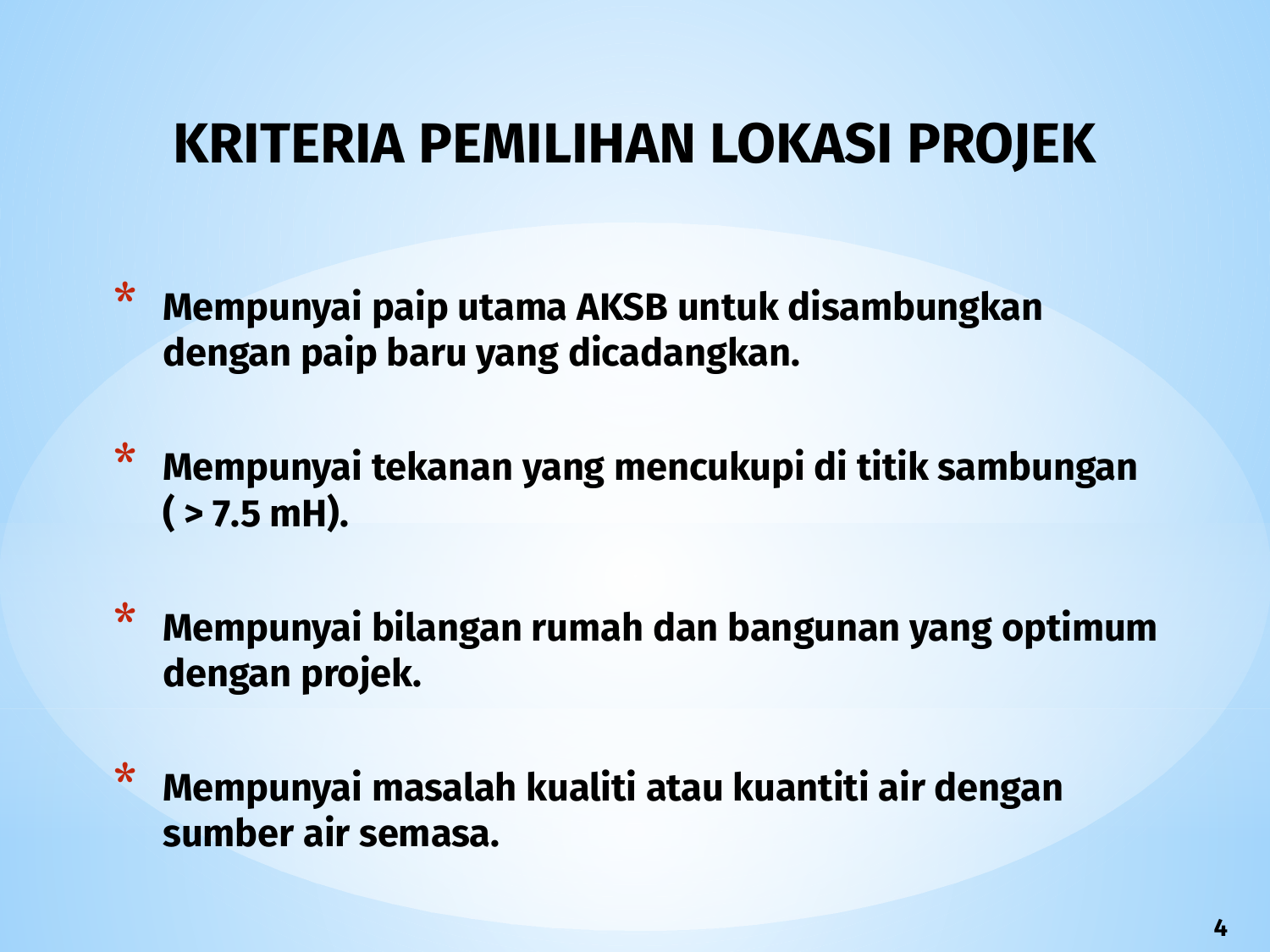

# KRITERIA PEMILIHAN LOKASI PROJEK
Mempunyai paip utama AKSB untuk disambungkan dengan paip baru yang dicadangkan.

Mempunyai tekanan yang mencukupi di titik sambungan ( > 7.5 mH).

Mempunyai bilangan rumah dan bangunan yang optimum dengan projek.

Mempunyai masalah kualiti atau kuantiti air dengan sumber air semasa.

4